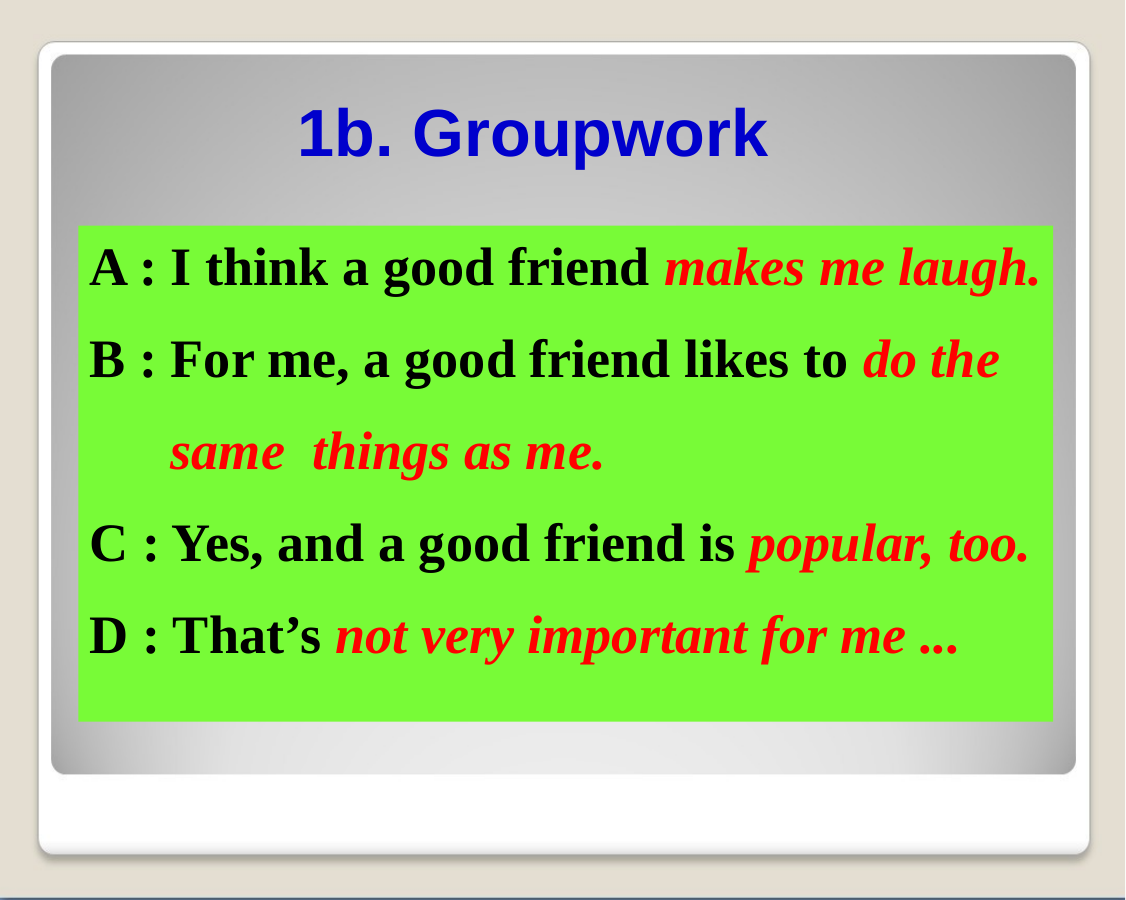

1b. Groupwork
A : I think a good friend makes me laugh.
B : For me, a good friend likes to do the
      same  things as me.
C : Yes, and a good friend is popular, too.
D : That’s not very important for me ...